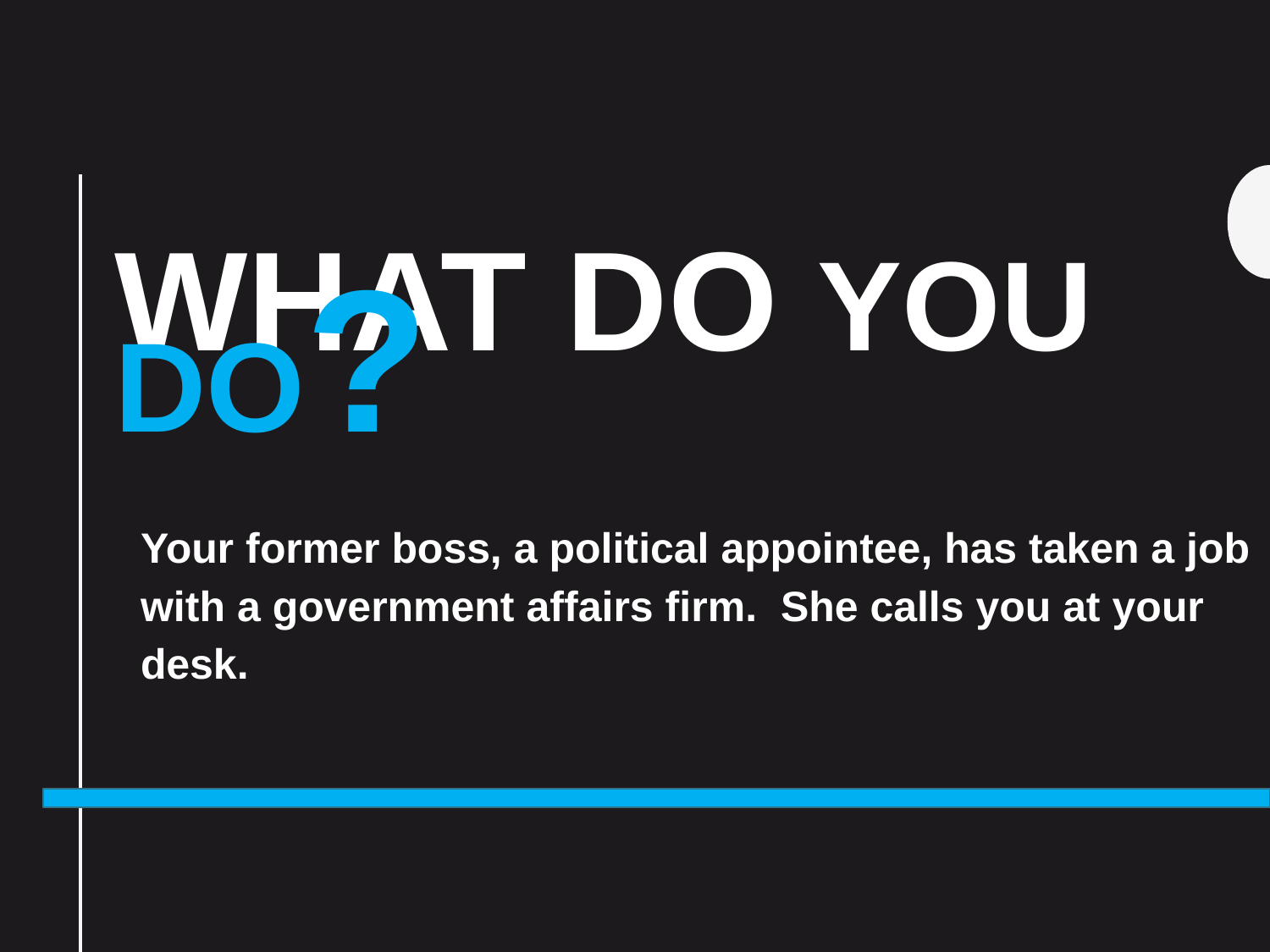

# What do you do?
Your former boss, a political appointee, has taken a job with a government affairs firm.  She calls you at your desk.